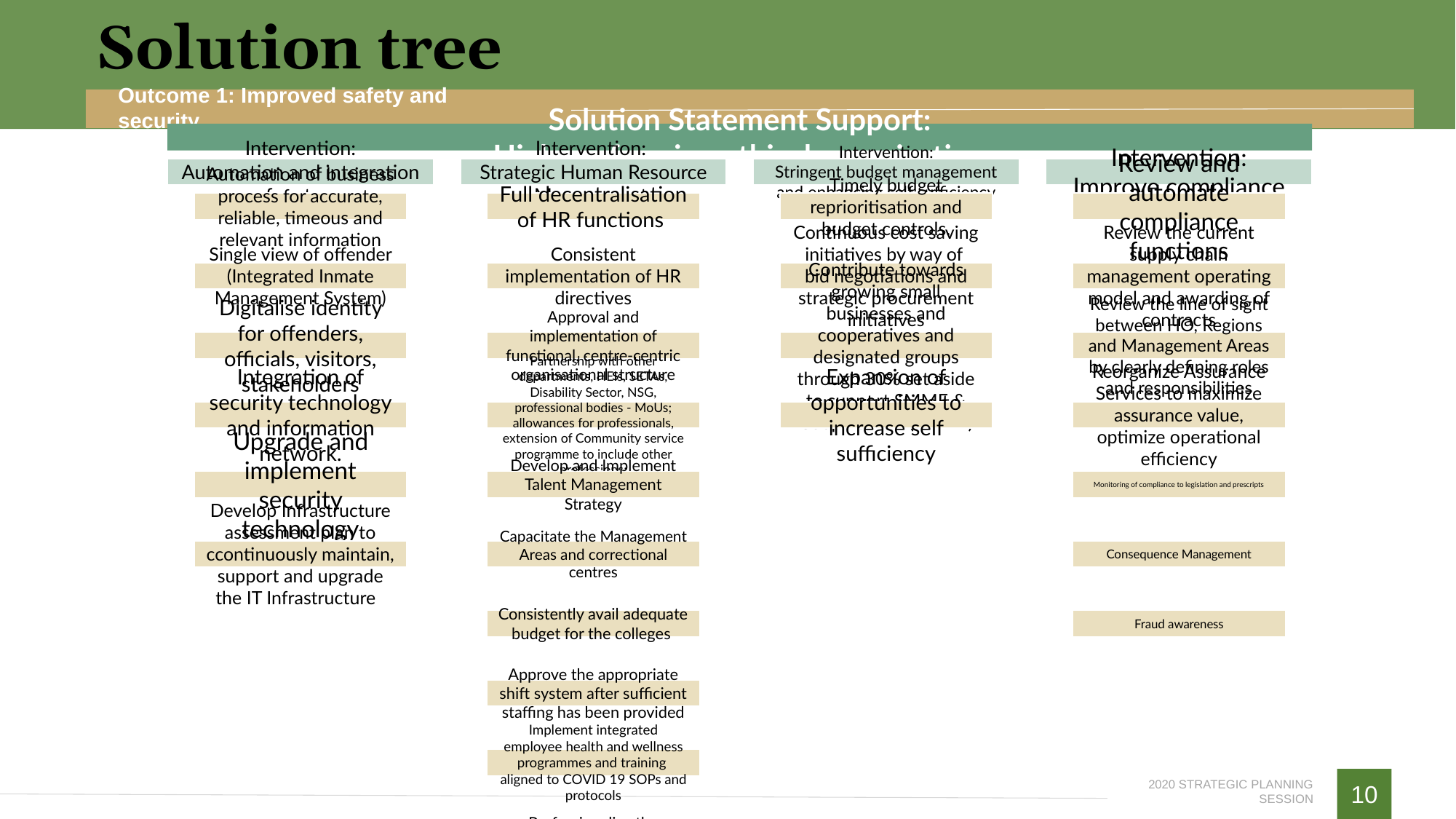

Solution tree
Outcome 1: Improved safety and security
Solution Statement Support:
High performing ethical organisation
Intervention:
Intervention:
Single view of offender (Integrated Inmate Management System)
Consistent implementation of HR directives
Capacitate the Management Areas and correctional centres
Consistently avail adequate budget for the colleges
Intervention:
Improve compliance
Intervention:
Approve the appropriate shift system after sufficient staffing has been provided
Implement integrated employee health and wellness programmes and training  aligned to COVID 19 SOPs and protocols
Monitoring of compliance to legislation and prescripts
Consequence Management
Fraud awareness